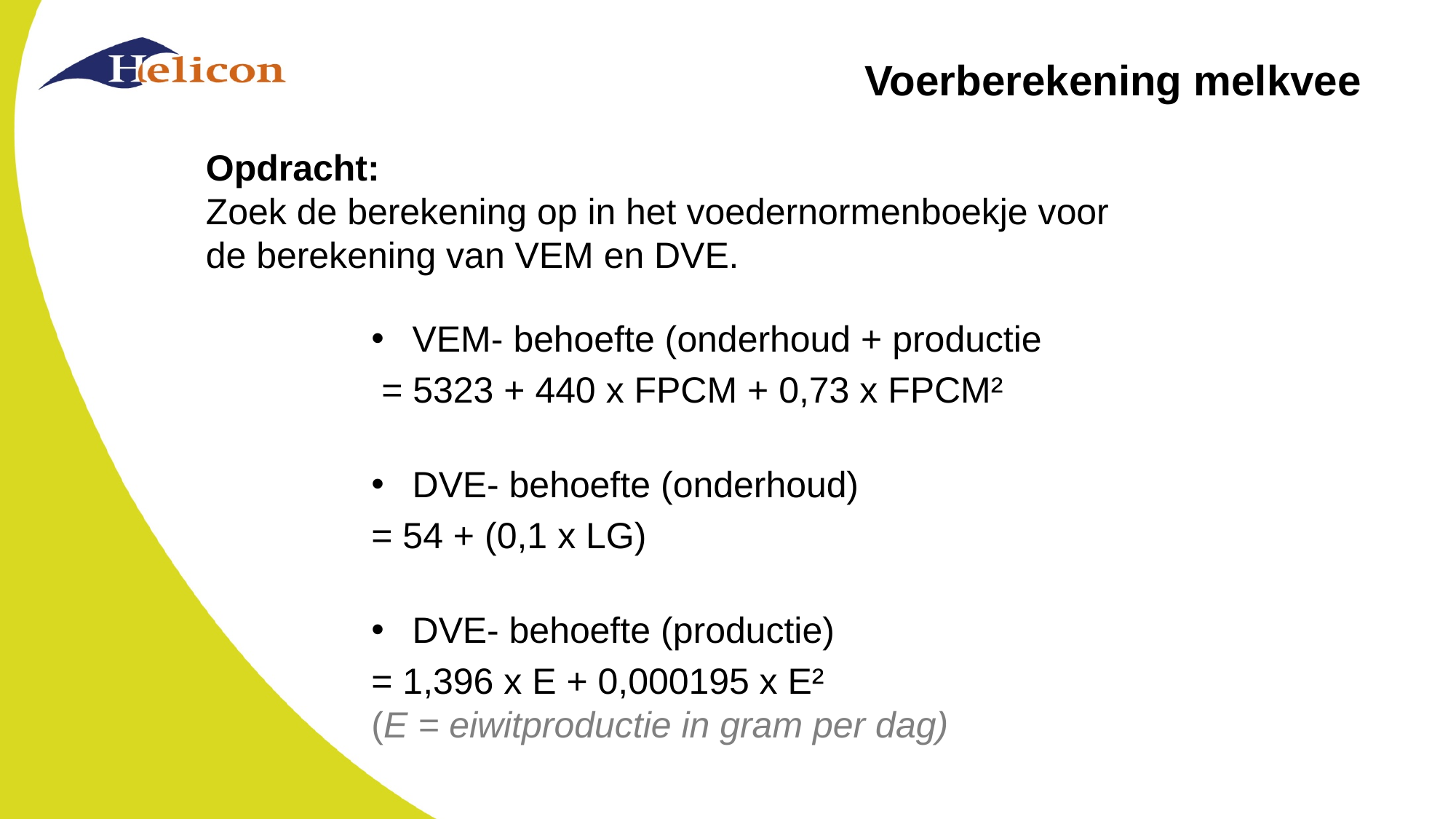

# Voerberekening melkvee
Opdracht:
Zoek de berekening op in het voedernormenboekje voor de berekening van VEM en DVE.

VEM- behoefte (onderhoud + productie
 = 5323 + 440 x FPCM + 0,73 x FPCM²
DVE- behoefte (onderhoud)
= 54 + (0,1 x LG)
DVE- behoefte (productie)
= 1,396 x E + 0,000195 x E²
(E = eiwitproductie in gram per dag)